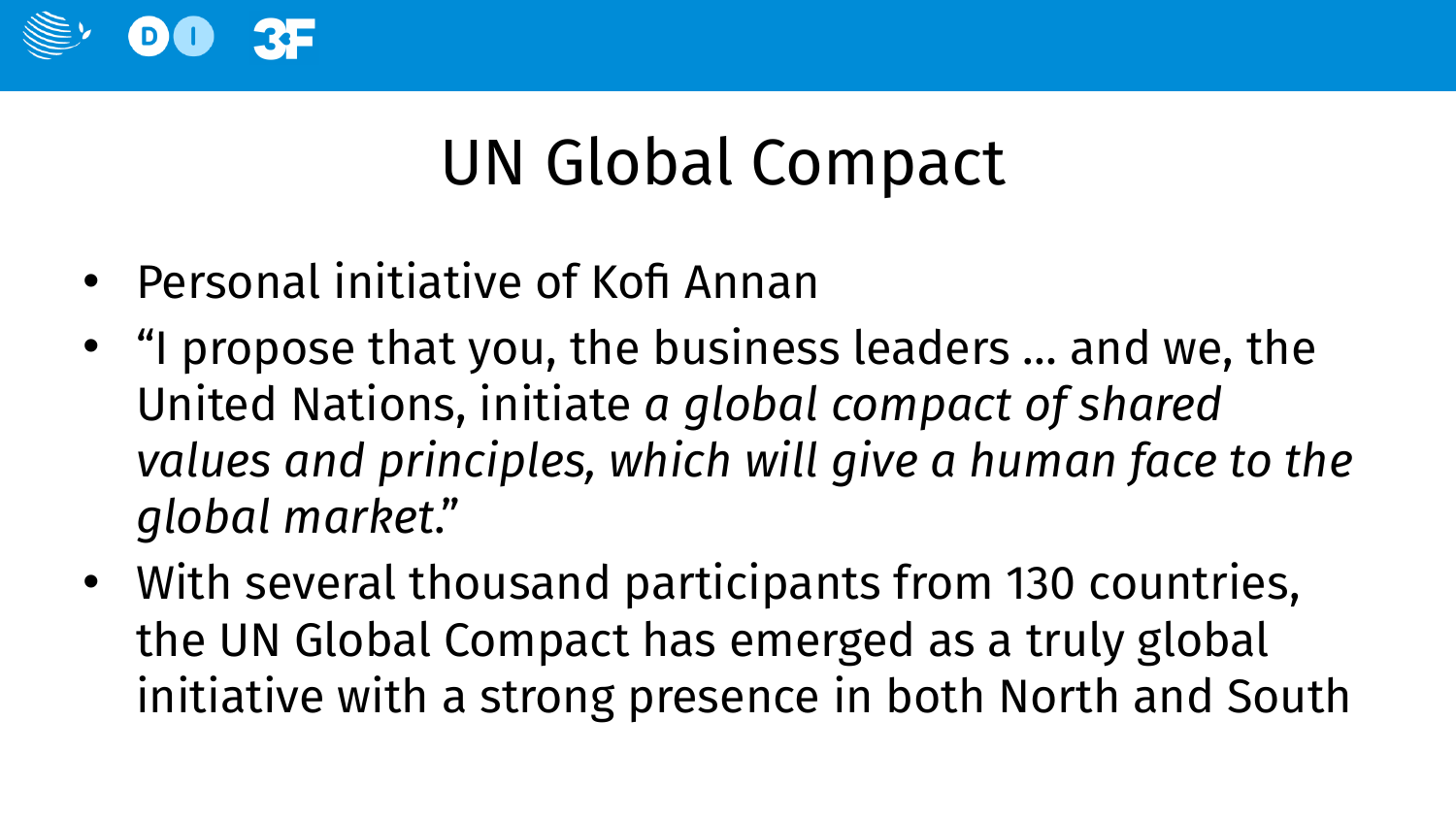

# UN Global Compact
Personal initiative of Kofi Annan
“I propose that you, the business leaders … and we, the United Nations, initiate a global compact of shared values and principles, which will give a human face to the global market.”
With several thousand participants from 130 countries, the UN Global Compact has emerged as a truly global initiative with a strong presence in both North and South